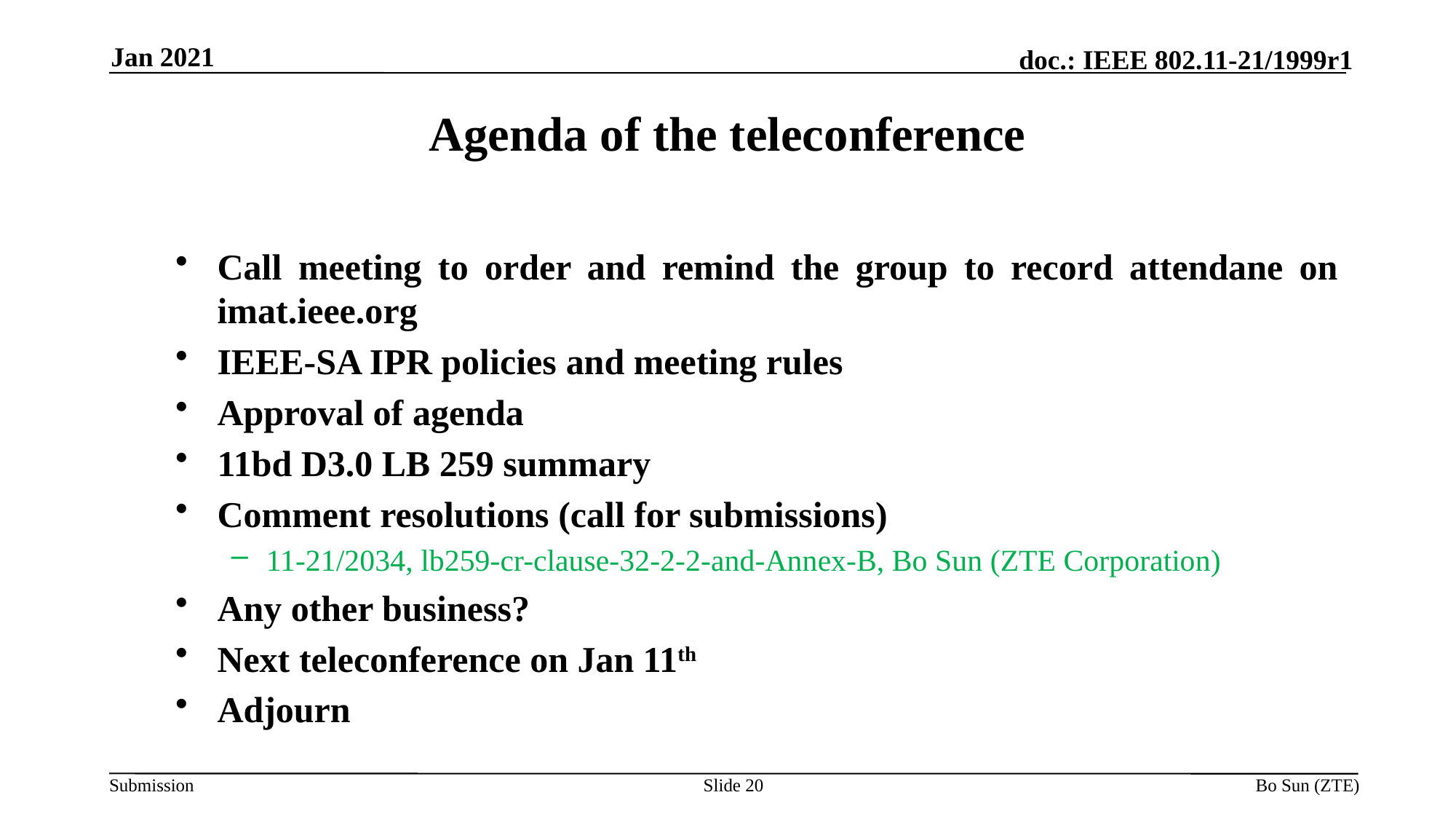

Jan 2021
Agenda of the teleconference
Call meeting to order and remind the group to record attendane on imat.ieee.org
IEEE-SA IPR policies and meeting rules
Approval of agenda
11bd D3.0 LB 259 summary
Comment resolutions (call for submissions)
11-21/2034, lb259-cr-clause-32-2-2-and-Annex-B, Bo Sun (ZTE Corporation)
Any other business?
Next teleconference on Jan 11th
Adjourn
Slide 20
Bo Sun (ZTE)